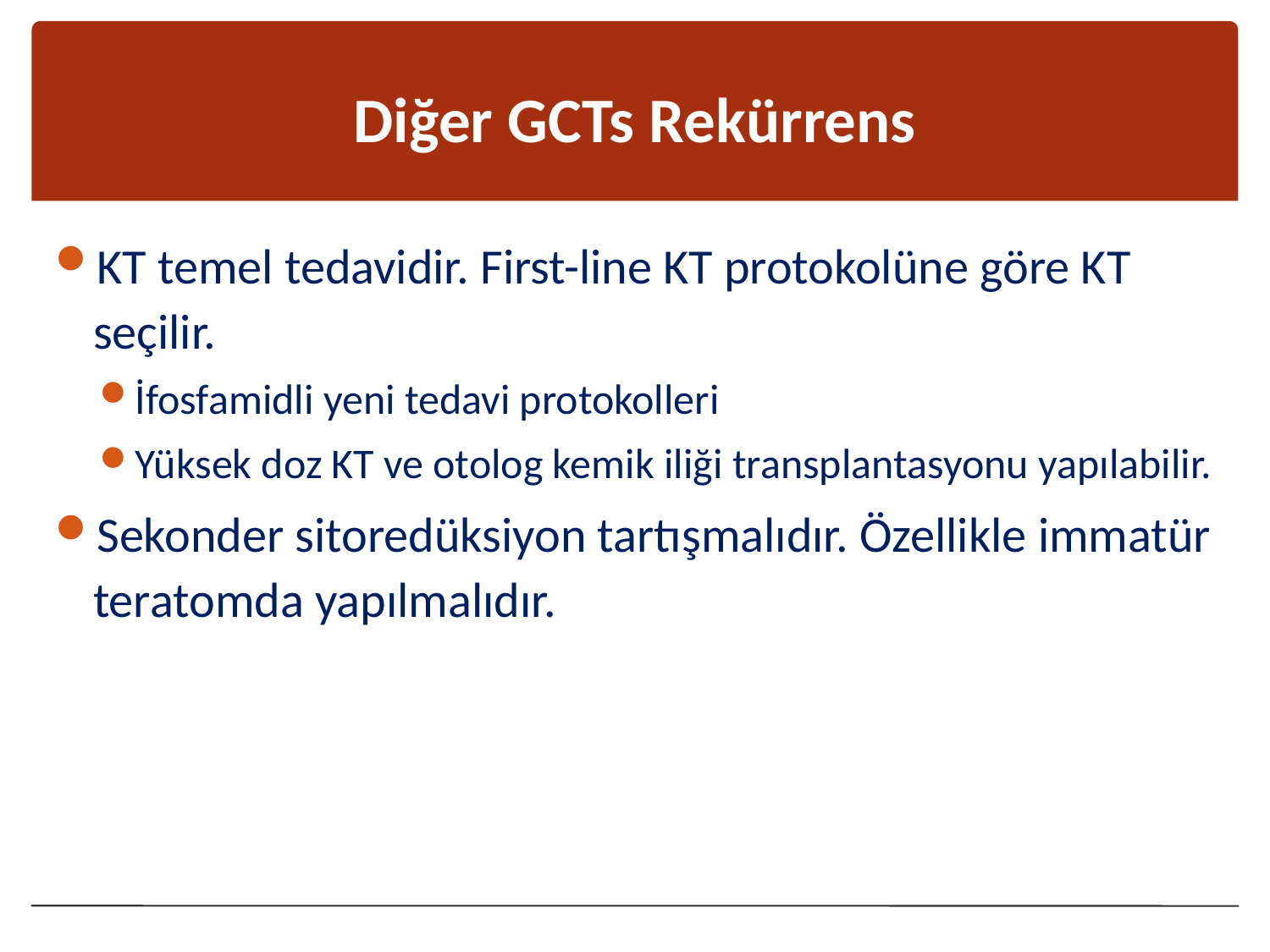

# Diğer GCTs Rekürrens
KT temel tedavidir. First-line KT protokolüne göre KT seçilir.
İfosfamidli yeni tedavi protokolleri
Yüksek doz KT ve otolog kemik iliği transplantasyonu yapılabilir.
Sekonder sitoredüksiyon tartışmalıdır. Özellikle immatür teratomda yapılmalıdır.